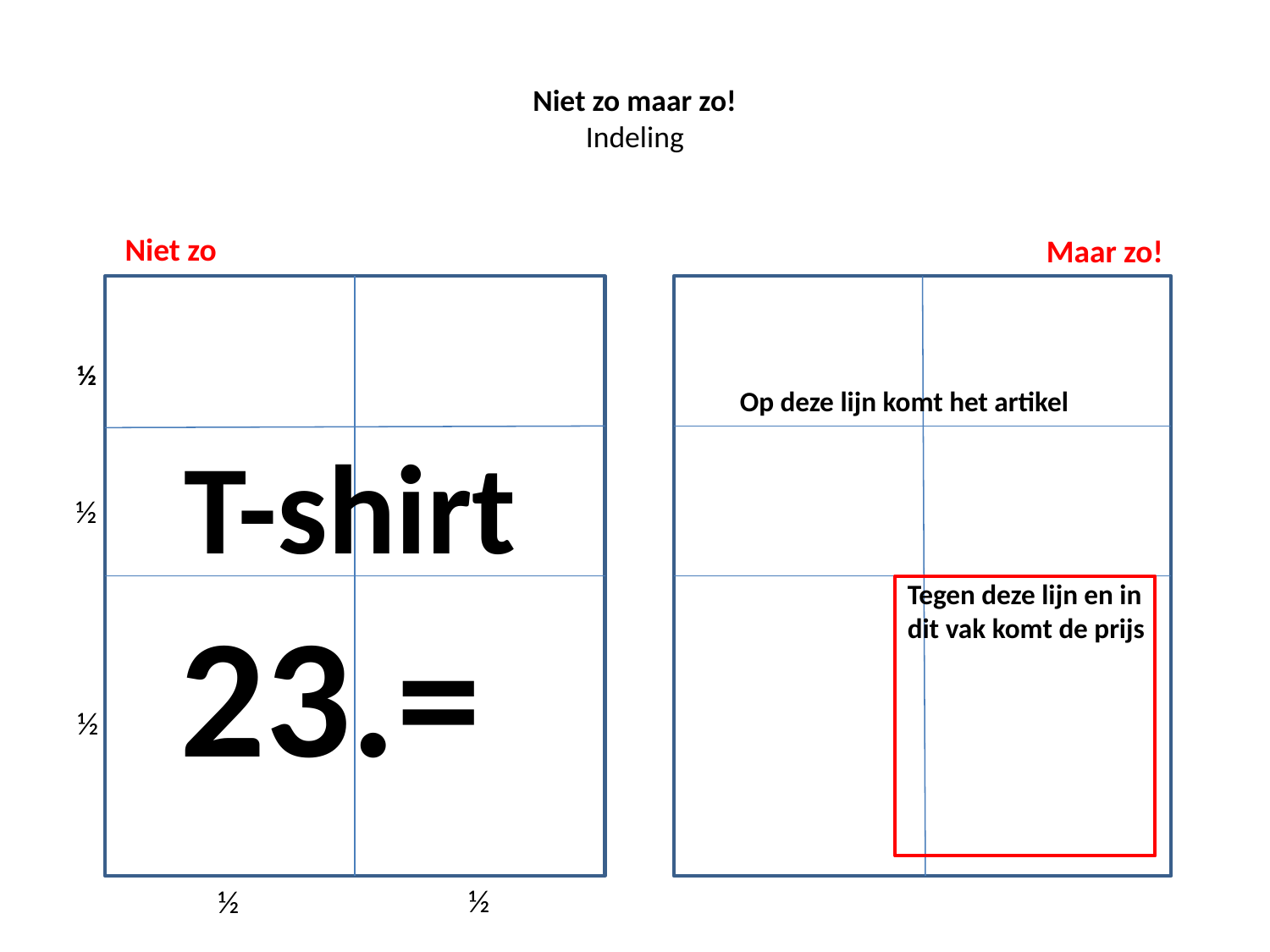

# Niet zo maar zo! Indeling

   ½
Niet zo
Maar zo!
½

Op deze lijn komt het artikel
T-shirt
½
Tegen deze lijn en in
dit vak komt de prijs

23.=
½
½
½